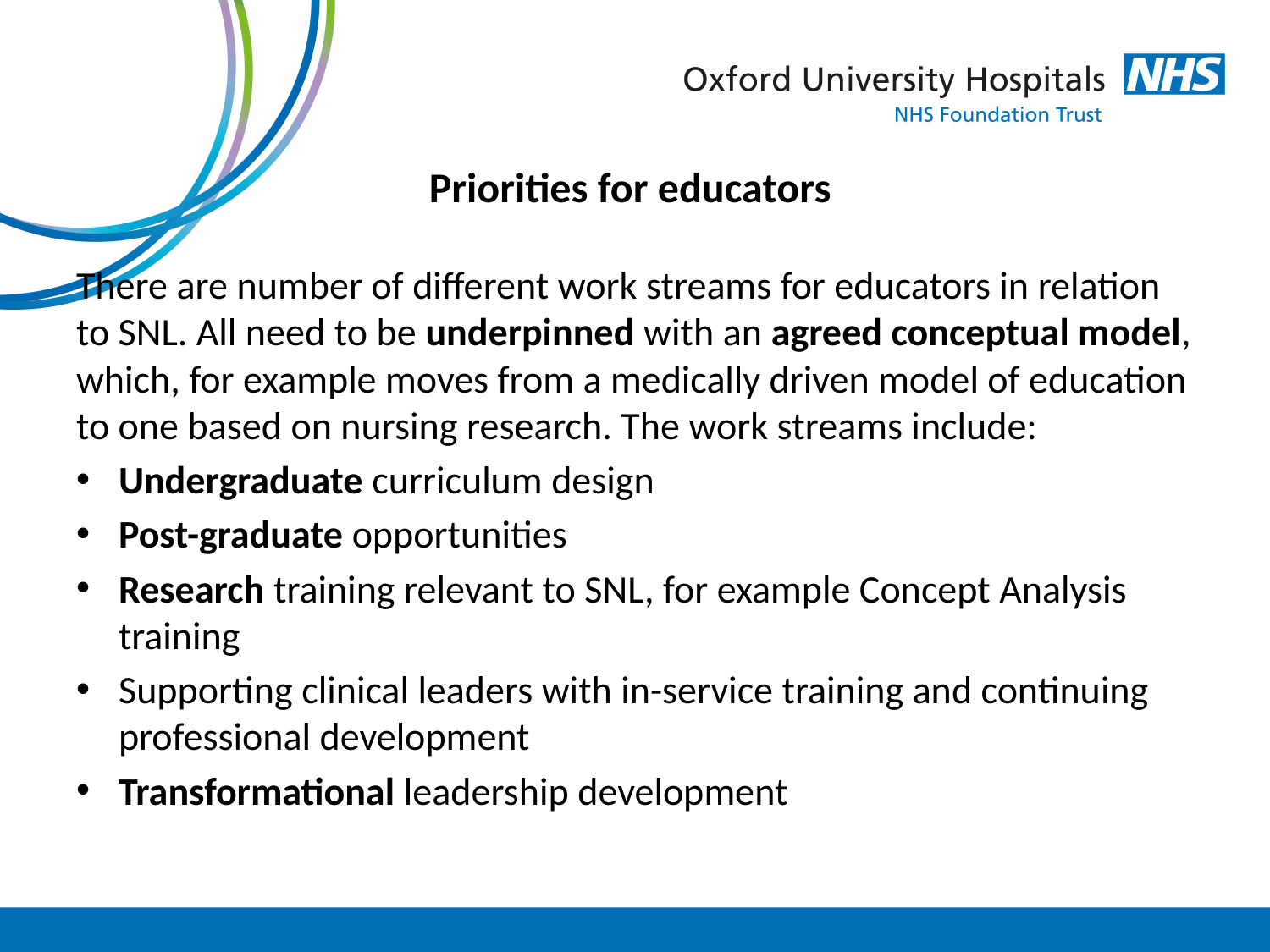

# Priorities for educators
There are number of different work streams for educators in relation to SNL. All need to be underpinned with an agreed conceptual model, which, for example moves from a medically driven model of education to one based on nursing research. The work streams include:
Undergraduate curriculum design
Post-graduate opportunities
Research training relevant to SNL, for example Concept Analysis training
Supporting clinical leaders with in-service training and continuing professional development
Transformational leadership development